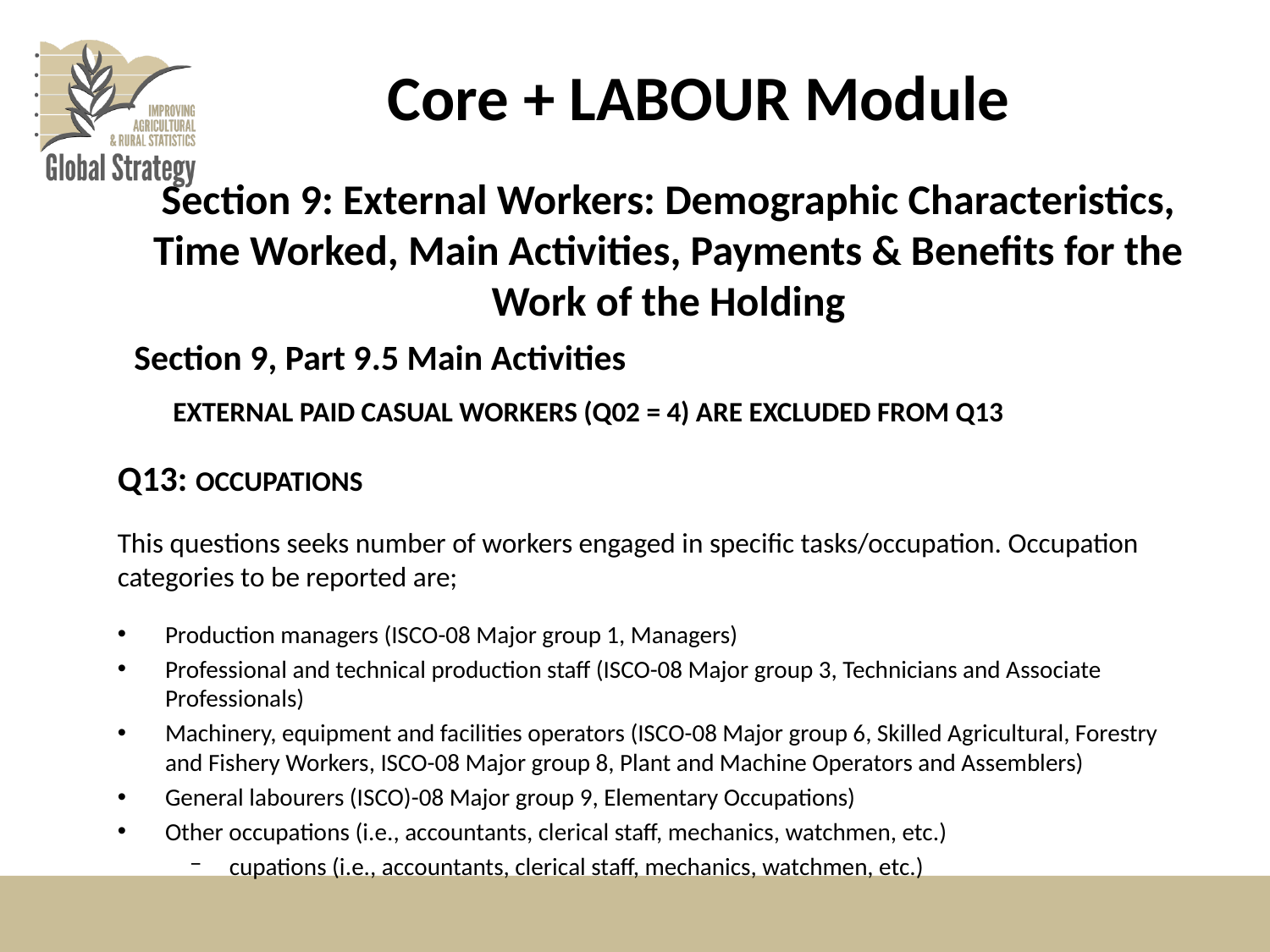

# Core + LABOUR Module
Section 9: External Workers: Demographic Characteristics, Time Worked, Main Activities, Payments & Benefits for the Work of the Holding
Section 9, Part 9.5 Main Activities
EXTERNAL PAID CASUAL WORKERS (Q02 = 4) ARE EXCLUDED FROM Q13
Q13: OCCUPATIONS
This questions seeks number of workers engaged in specific tasks/occupation. Occupation categories to be reported are;
Production managers (ISCO-08 Major group 1, Managers)
Professional and technical production staff (ISCO-08 Major group 3, Technicians and Associate Professionals)
Machinery, equipment and facilities operators (ISCO-08 Major group 6, Skilled Agricultural, Forestry and Fishery Workers, ISCO-08 Major group 8, Plant and Machine Operators and Assemblers)
General labourers (ISCO)-08 Major group 9, Elementary Occupations)
Other occupations (i.e., accountants, clerical staff, mechanics, watchmen, etc.)
cupations (i.e., accountants, clerical staff, mechanics, watchmen, etc.)